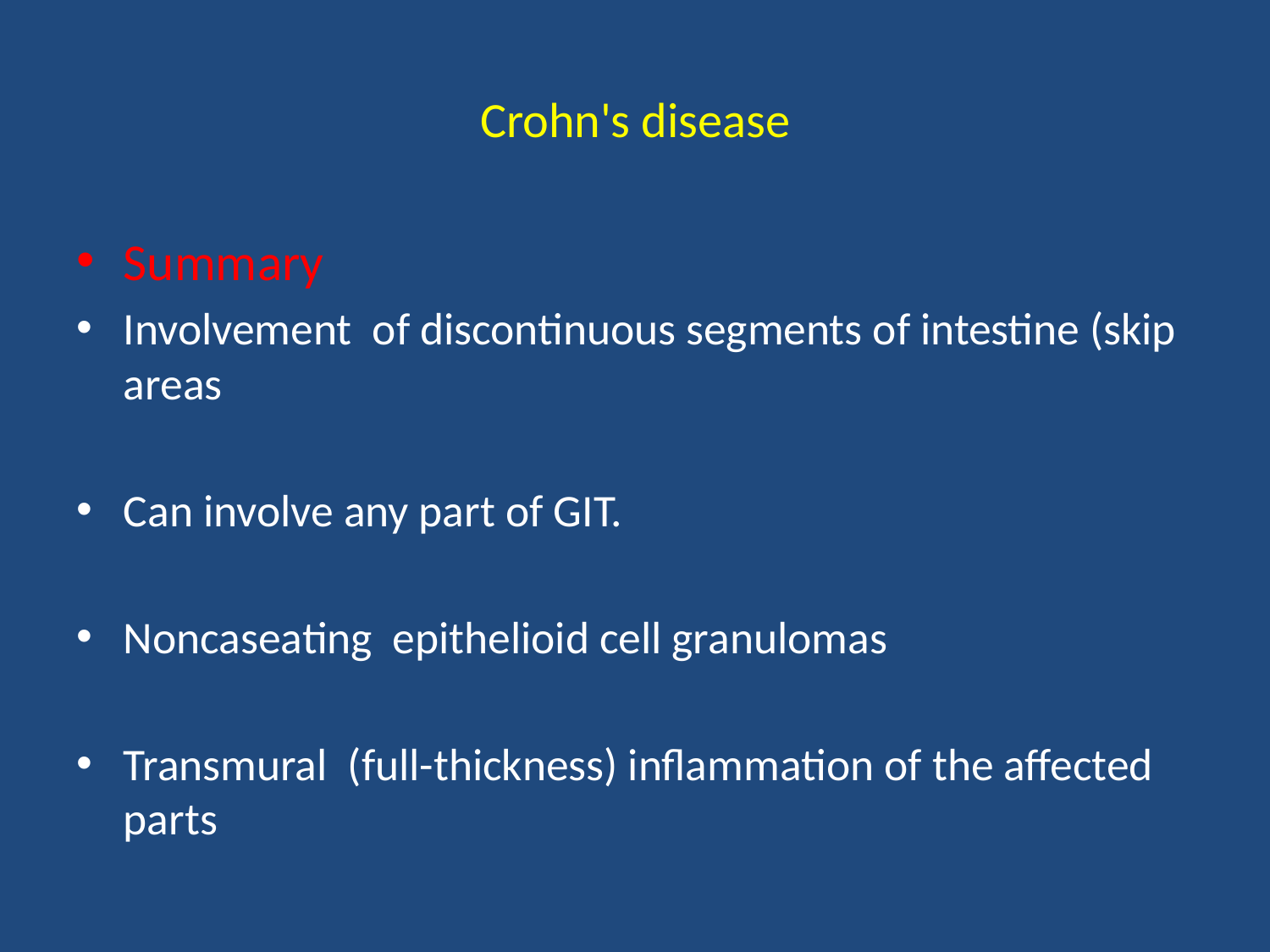

# Crohn's disease
Summary
Involvement  of discontinuous segments of intestine (skip areas

Can involve any part of GIT.

Noncaseating  epithelioid cell granulomas

Transmural  (full-thickness) inflammation of the affected parts